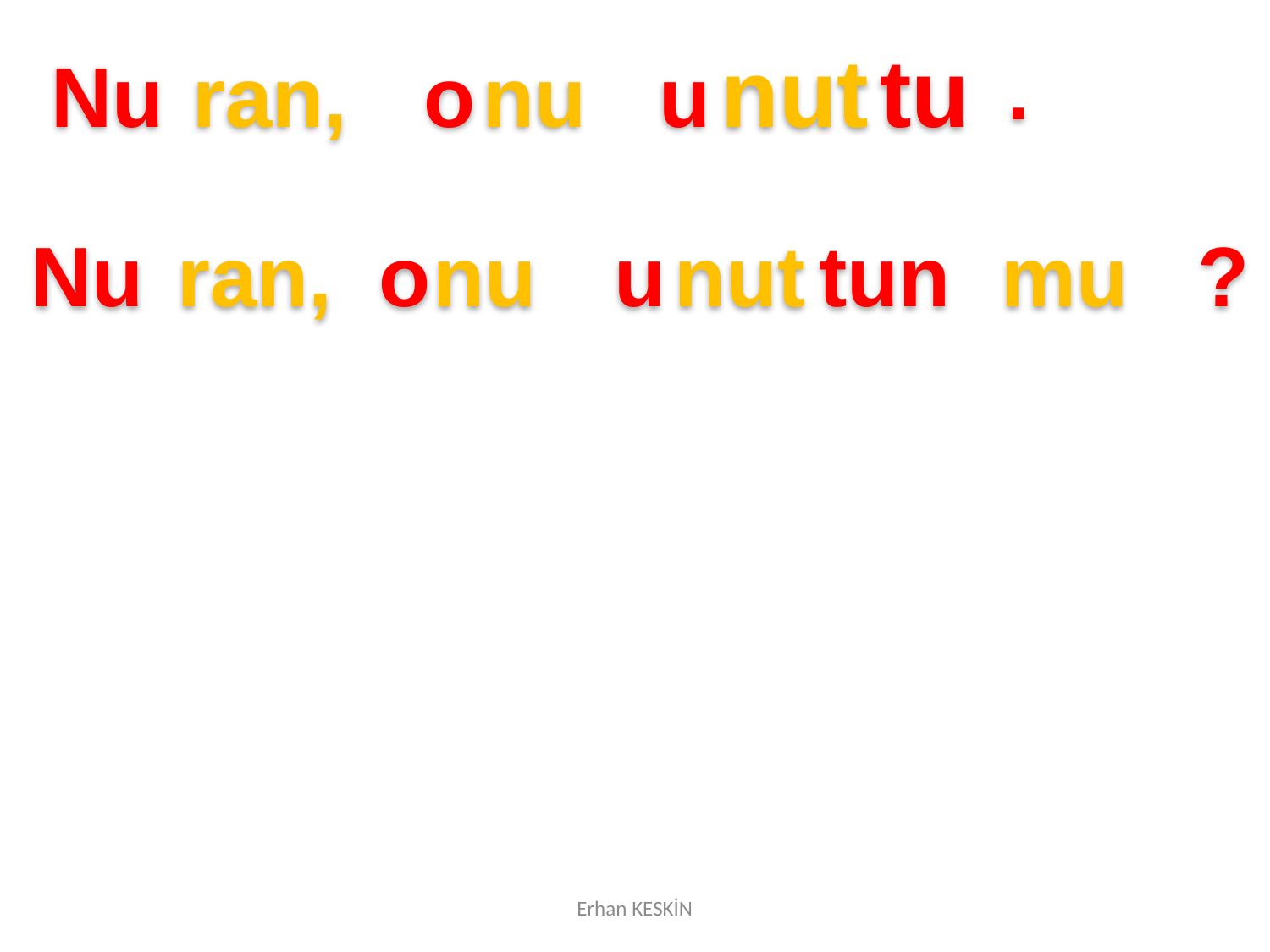

nut
tu
Nu
ran,
o
nu
u
.
Nu
ran,
o
nu
u
nut
tun
mu
?
Erhan KESKİN